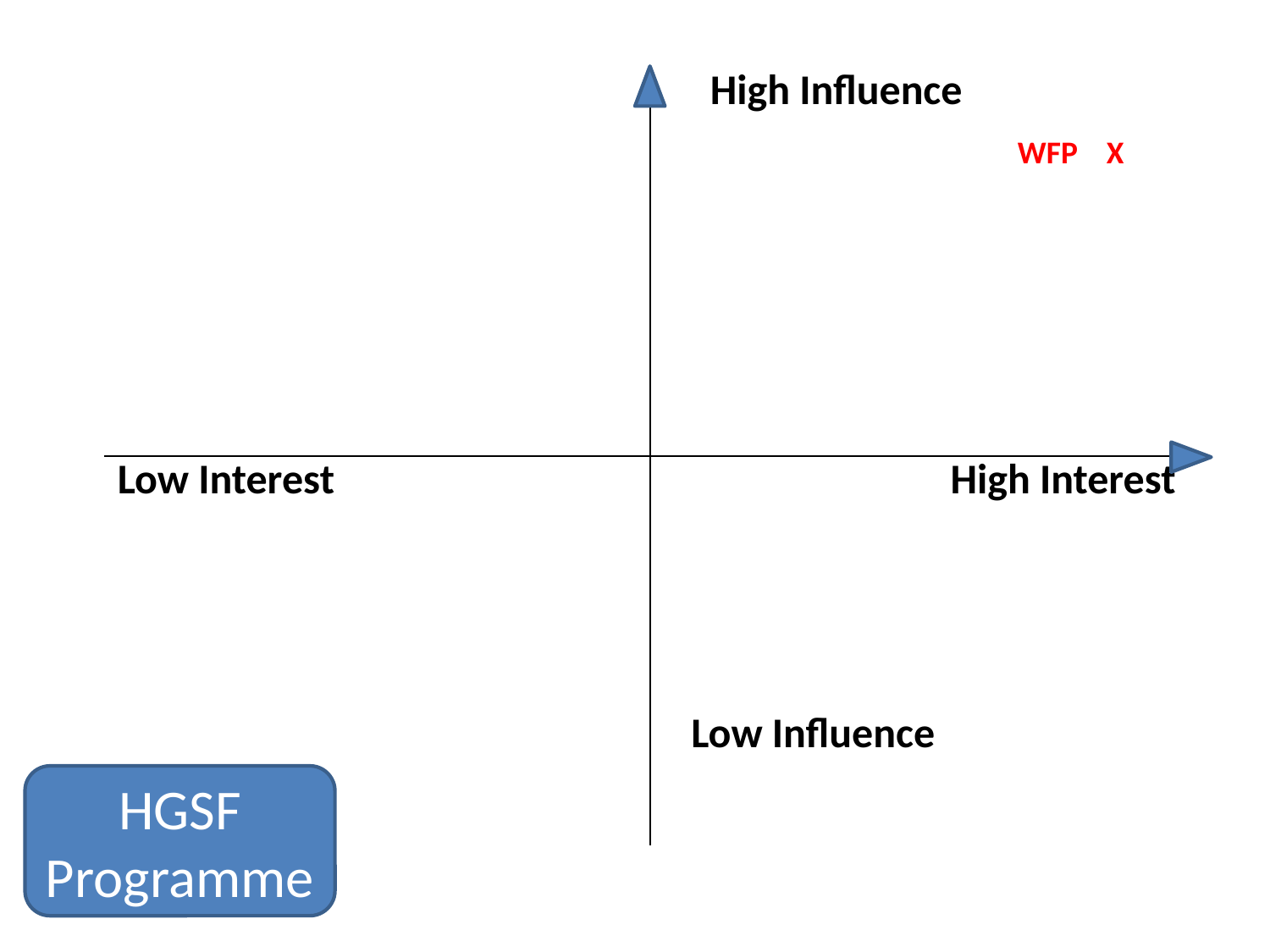

|  | High Influence |
| --- | --- |
| Low Interest | High Interest Low Influence |

WFP    X

HGSF Programme